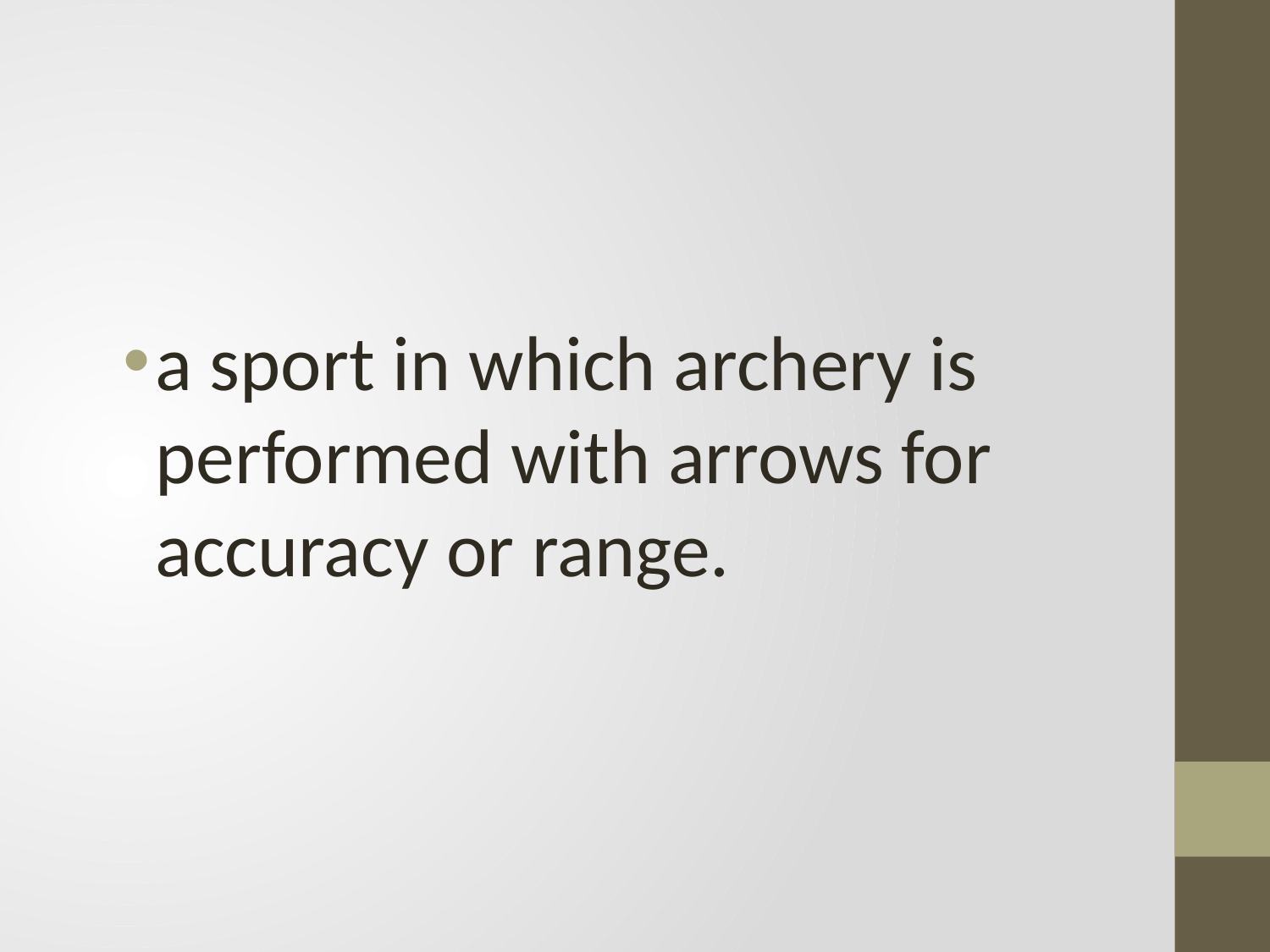

#
a sport in which archery is performed with arrows for accuracy or range.